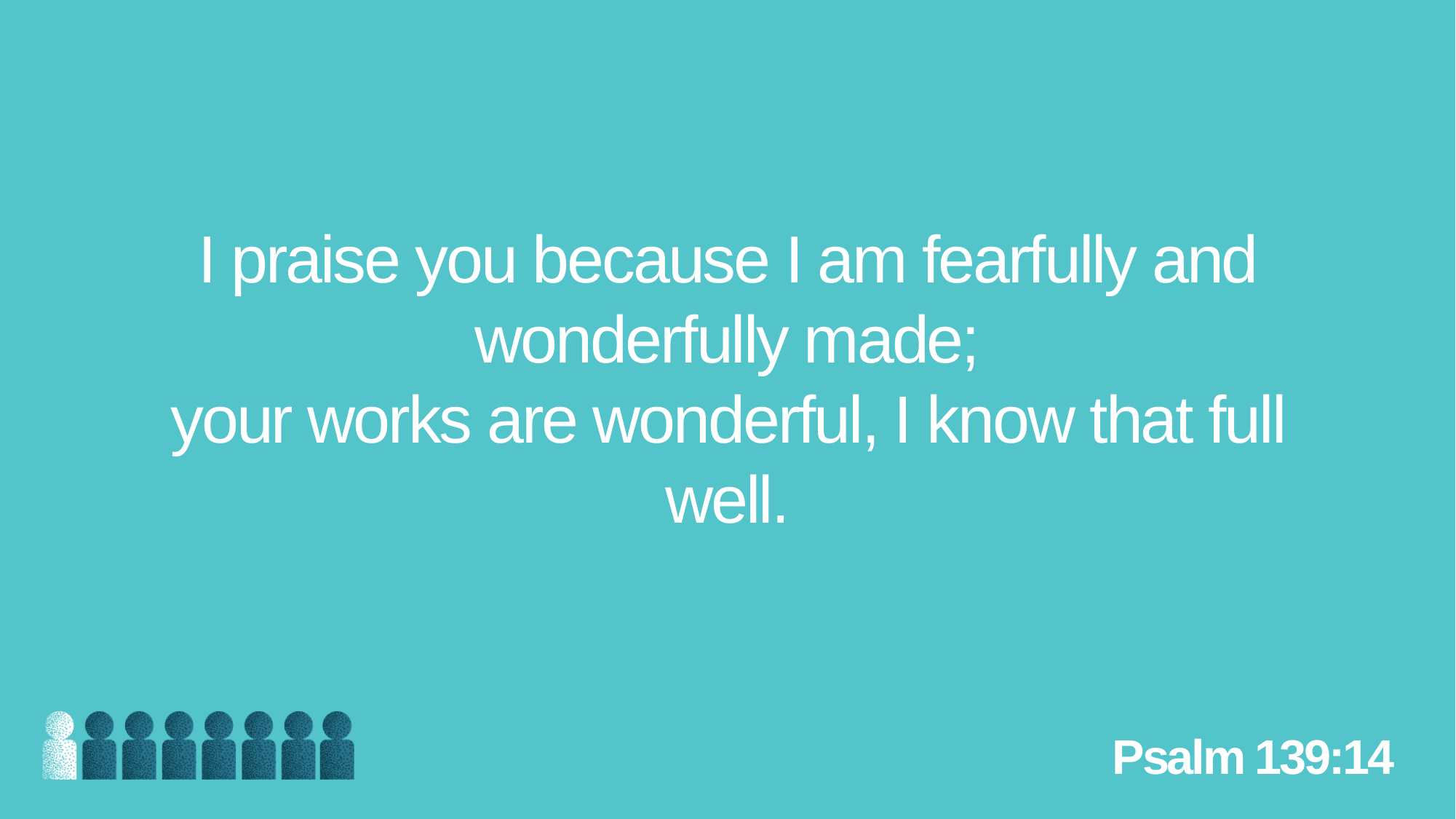

I praise you because I am fearfully and wonderfully made;
your works are wonderful, I know that full well.
Psalm 139:14